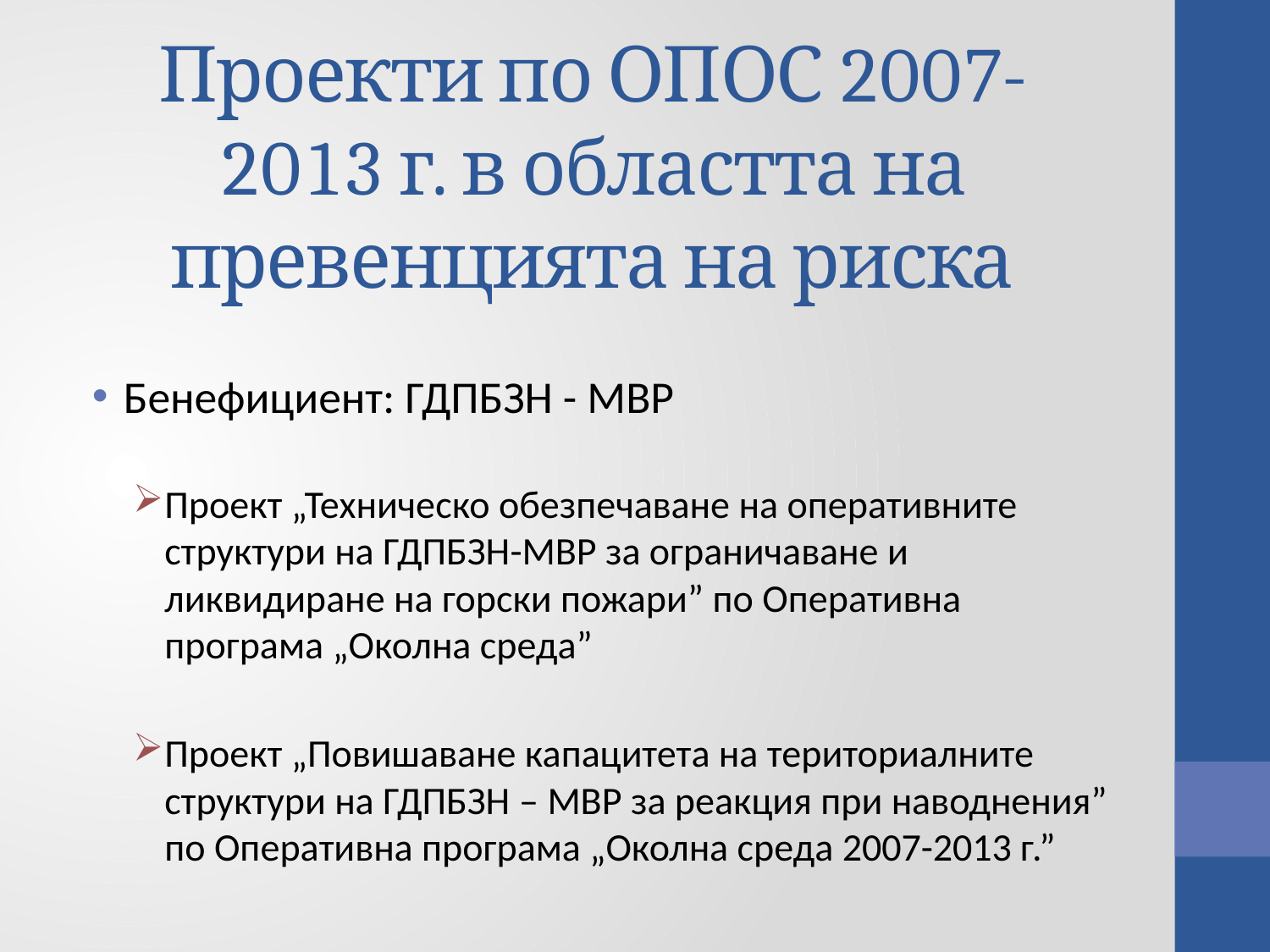

# Проекти по ОПОС 2007-2013 г. в областта на превенцията на риска

Бенефициент: ГДПБЗН - МВР

Проект „Техническо обезпечаване на оперативните структури на ГДПБЗН-МВР за ограничаване и ликвидиране на горски пожари” по Оперативна програма „Околна среда”

Проект „Повишаване капацитета на териториалните структури на ГДПБЗН – МВР за реакция при наводнения” по Оперативна програма „Околна среда 2007-2013 г.”